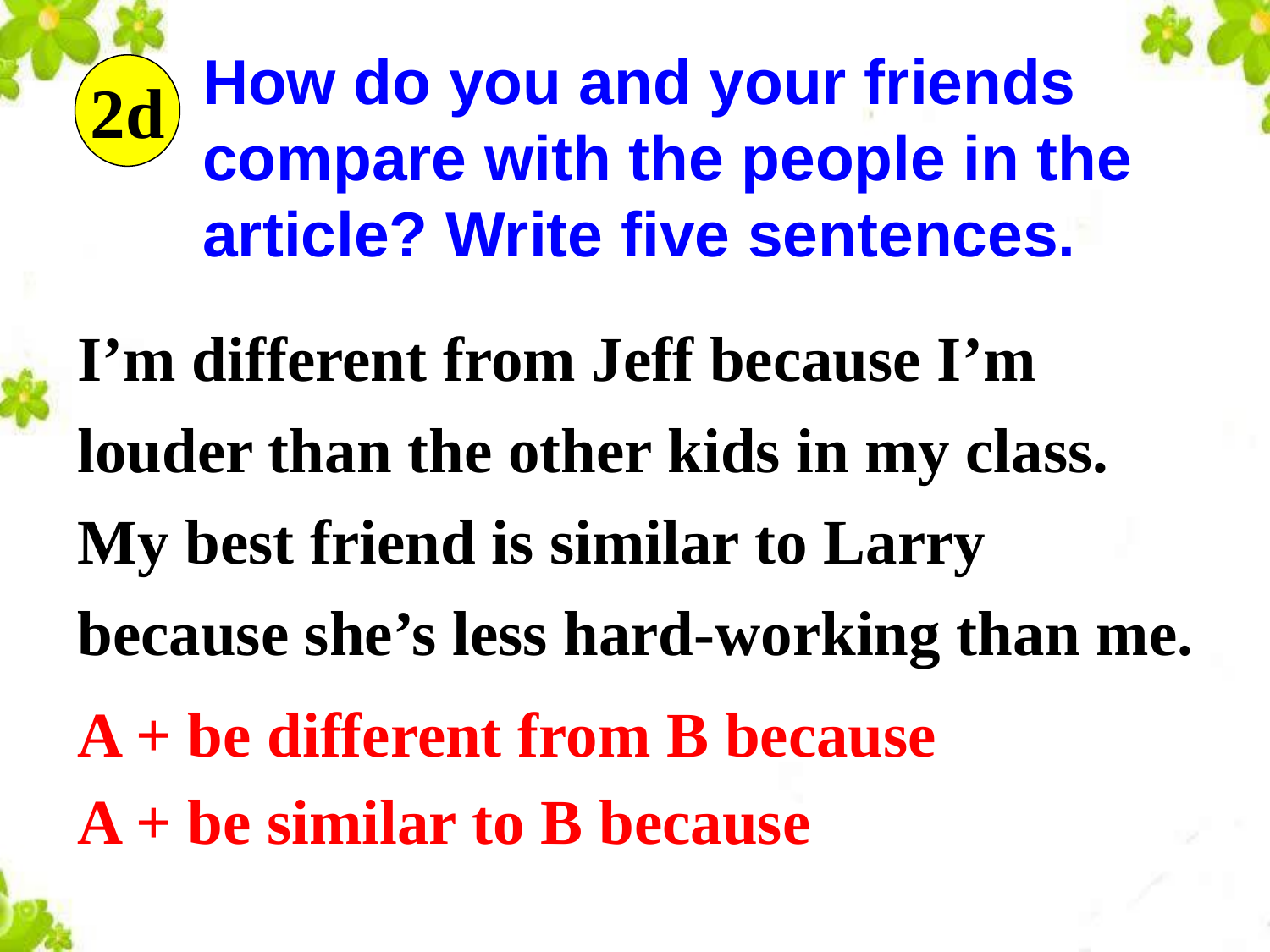

How do you and your friends compare with the people in the article? Write five sentences.
2d
I’m different from Jeff because I’m louder than the other kids in my class.
My best friend is similar to Larry because she’s less hard-working than me.
A + be different from B because
A + be similar to B because